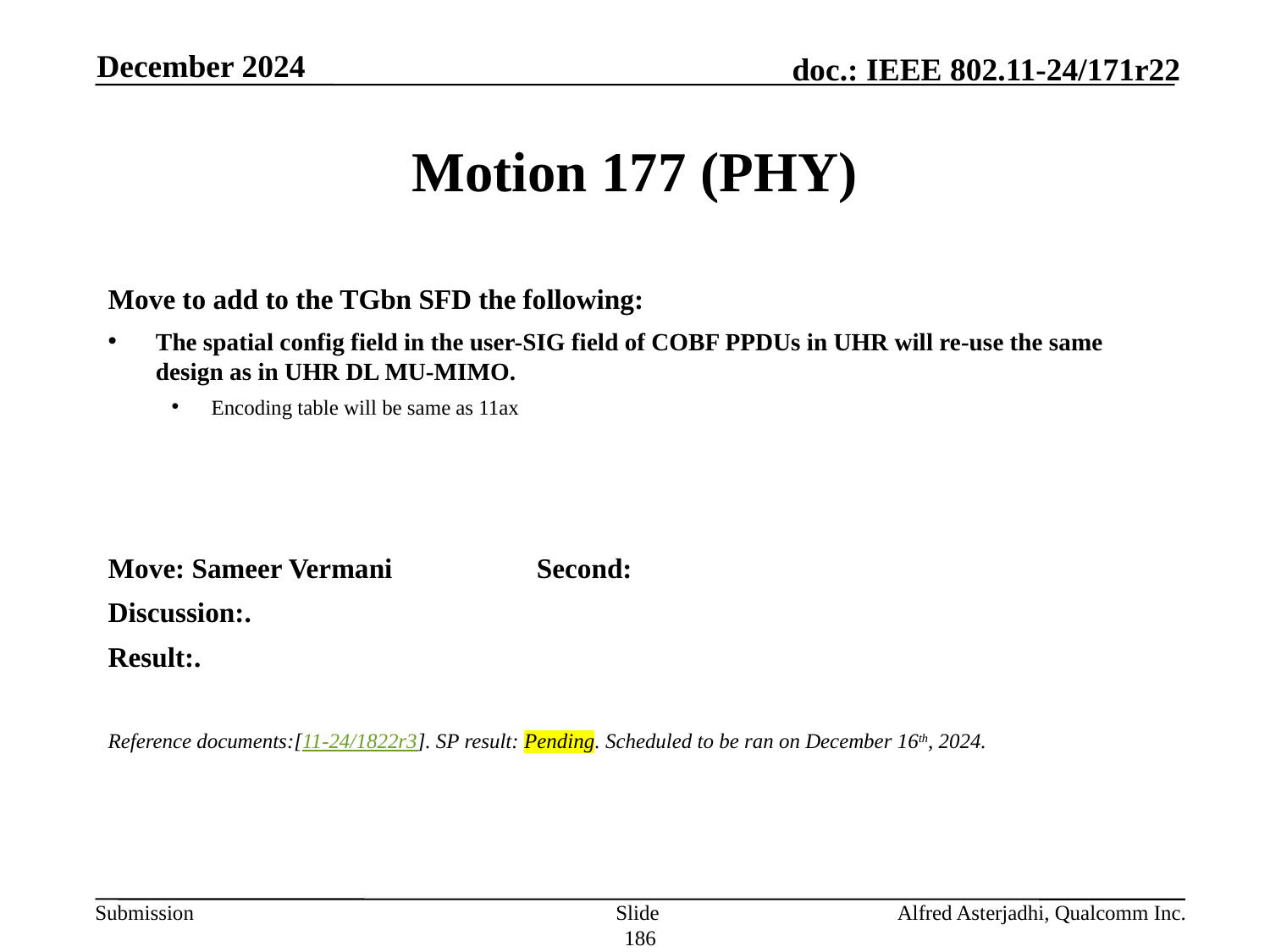

December 2024
# Motion 177 (PHY)
Move to add to the TGbn SFD the following:
The spatial config field in the user-SIG field of COBF PPDUs in UHR will re-use the same design as in UHR DL MU-MIMO.
Encoding table will be same as 11ax

Move: Sameer Vermani 		Second:
Discussion:.
Result:.

Reference documents:[11-24/1822r3]. SP result: Pending. Scheduled to be ran on December 16th, 2024.

Slide 186
Alfred Asterjadhi, Qualcomm Inc.